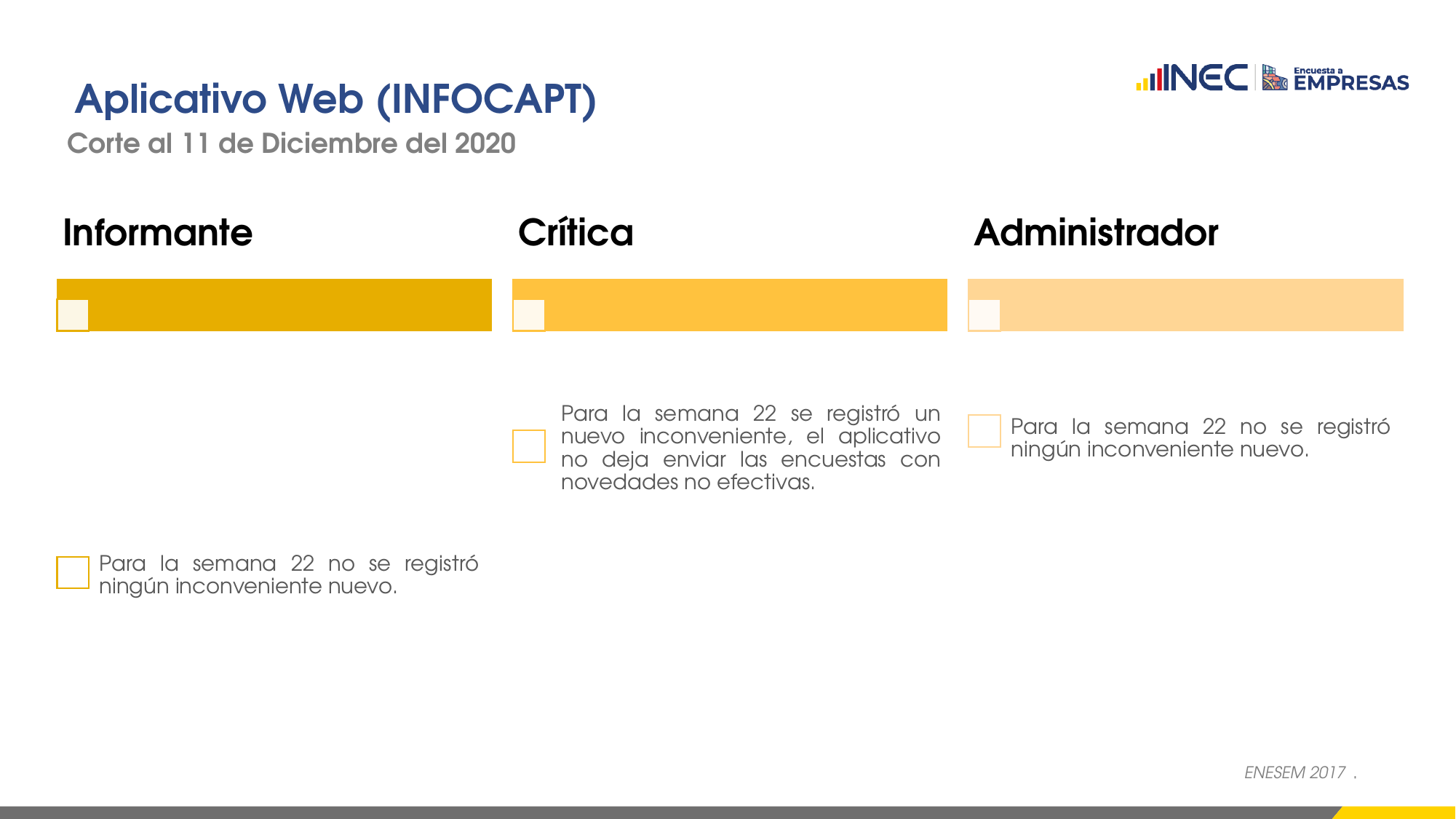

Aplicativo Web (INFOCAPT)
Corte al 11 de Diciembre del 2020
Informante
Para la semana 22 no se registró ningún inconveniente nuevo.
Crítica
Para la semana 22 se registró un nuevo inconveniente, el aplicativo no deja enviar las encuestas con novedades no efectivas.
Administrador
Para la semana 22 no se registró ningún inconveniente nuevo.

ENESEM 2017